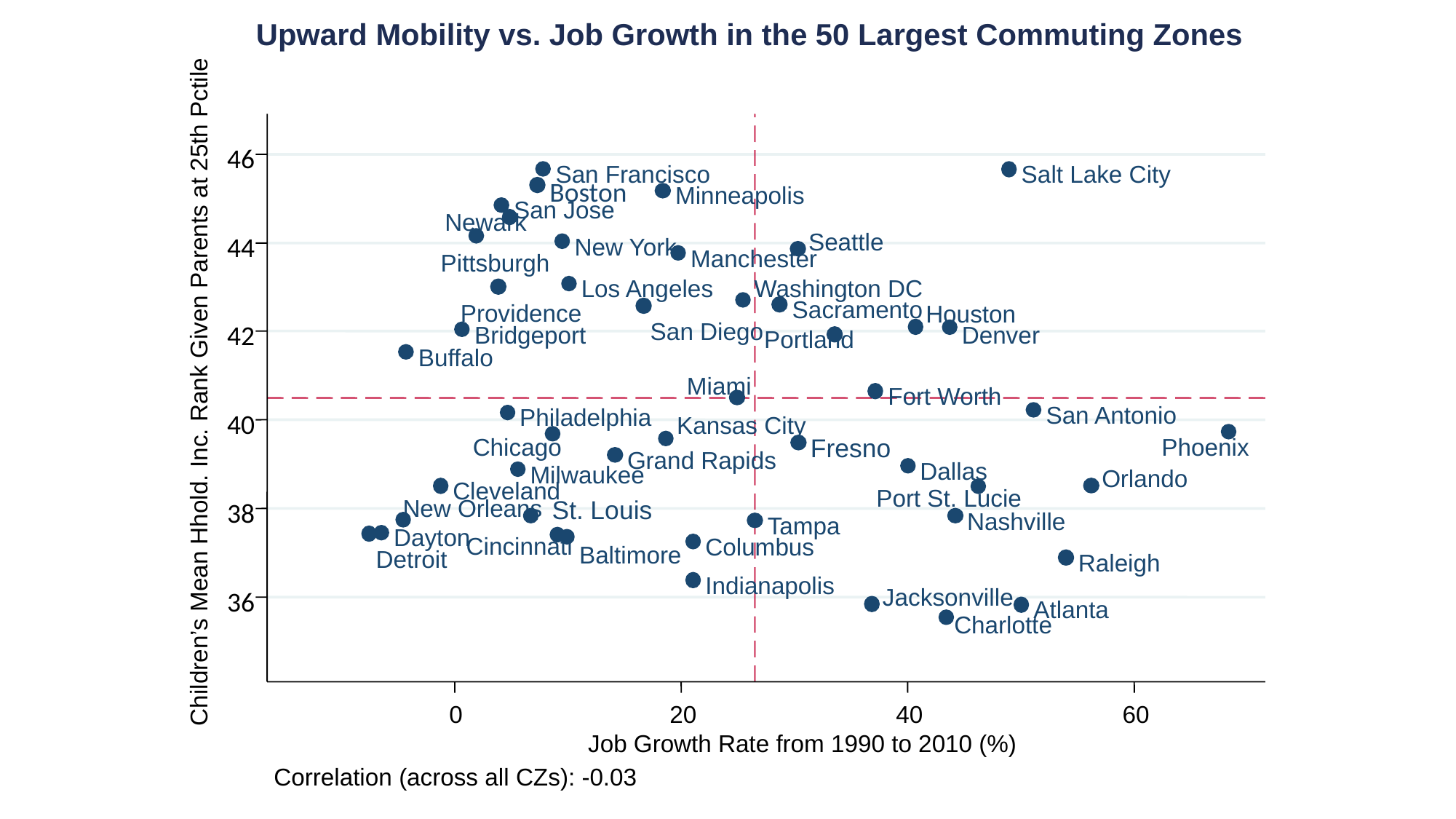

Upward Mobility vs. Job Growth in the 50 Largest Commuting Zones

46

San Francisco
Salt Lake City

Boston

Minneapolis

San Jose

Newark

Seattle

44
New York

Manchester

Pittsburgh

Los Angeles
Washington DC

Sacramento

Providence
Houston

San Diego
42
Bridgeport
Denver

Portland

Buffalo

Miami

Children’s Mean Hhold. Inc. Rank Given Parents at 25th Pctile
Fort Worth

San Antonio
Philadelphia

40
Kansas City

Chicago
Phoenix

Fresno

Grand Rapids

Dallas
Milwaukee

Orlando

Cleveland

Port St. Lucie
New Orleans
St. Louis

38
Nashville

Tampa

Dayton

Cincinnati
Columbus

Baltimore

Detroit
Raleigh

Indianapolis

Jacksonville
36

Atlanta

Charlotte

0
20
40
60
Job Growth Rate from 1990 to 2010 (%)
Correlation (across all CZs): -0.03